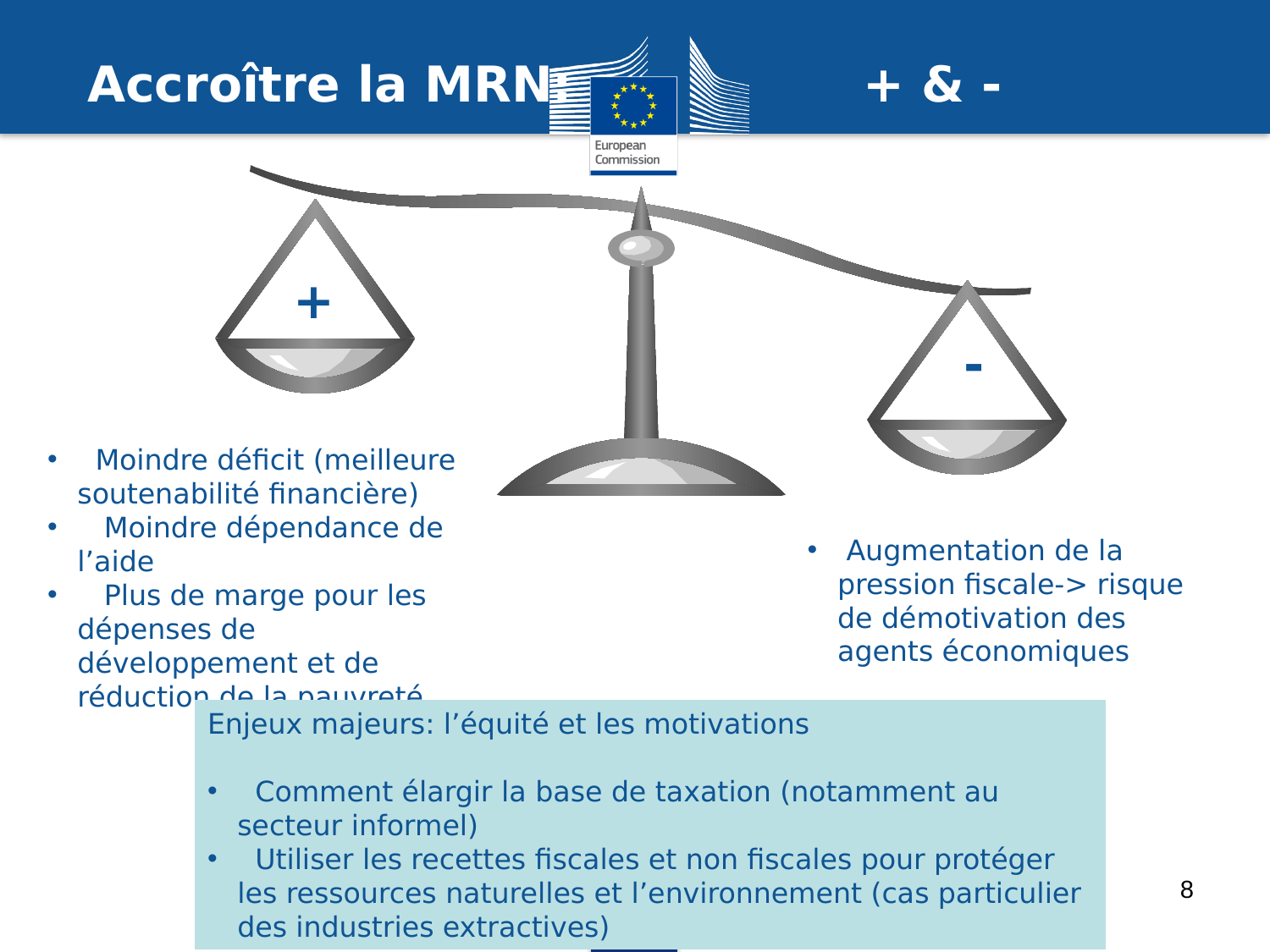

Accroître la MRN:                 + & -

+

-
  Moindre déficit (meilleure soutenabilité financière)
   Moindre dépendance de l’aide
   Plus de marge pour les dépenses de développement et de réduction de la pauvreté

 Augmentation de la pression fiscale-> risque de démotivation des agents économiques
Enjeux majeurs: l’équité et les motivations

  Comment élargir la base de taxation (notamment au secteur informel)
  Utiliser les recettes fiscales et non fiscales pour protéger les ressources naturelles et l’environnement (cas particulier des industries extractives)
8